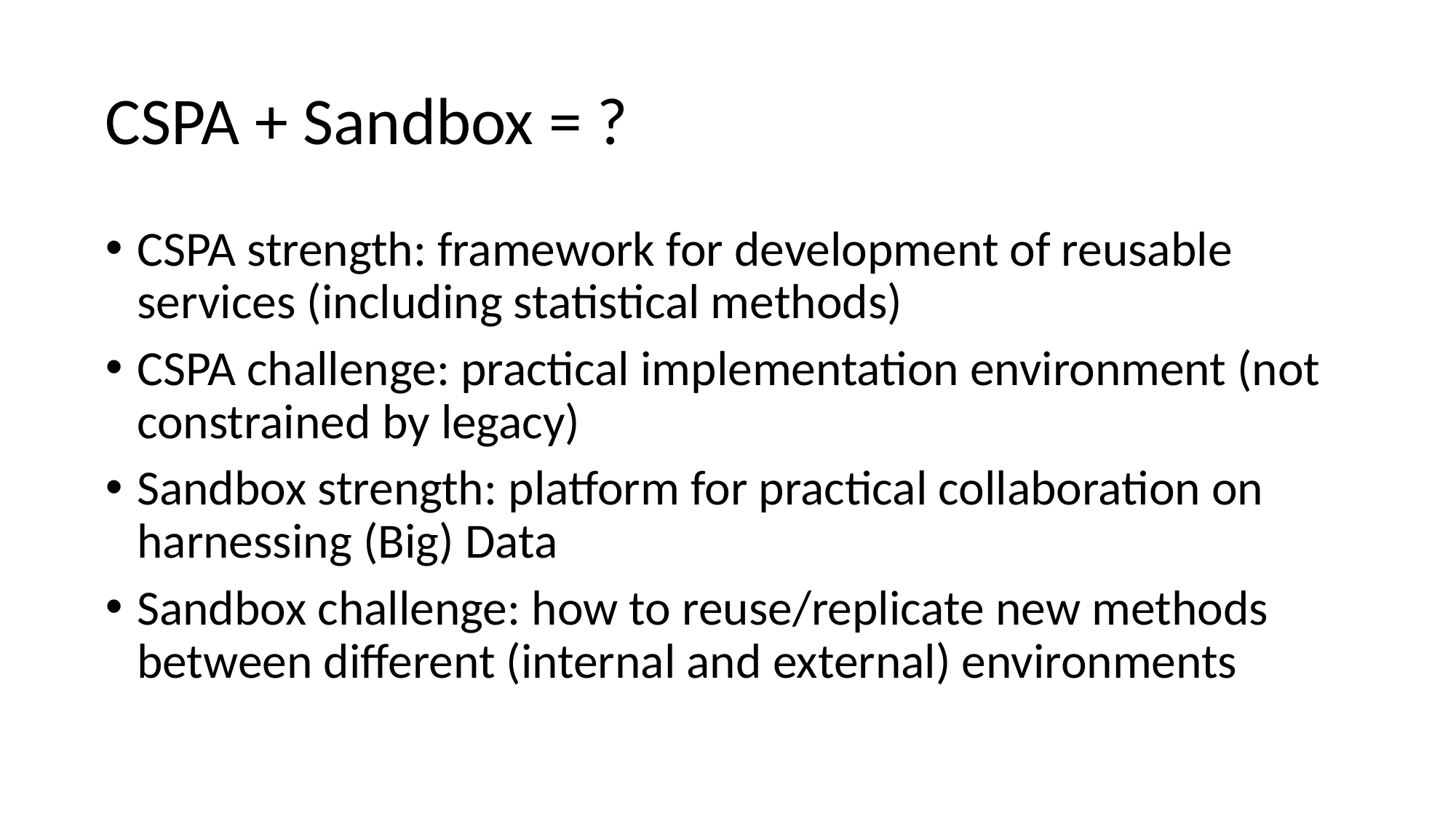

# CSPA + Sandbox = ?
CSPA strength: framework for development of reusable services (including statistical methods)
CSPA challenge: practical implementation environment (not constrained by legacy)
Sandbox strength: platform for practical collaboration on harnessing (Big) Data
Sandbox challenge: how to reuse/replicate new methods between different (internal and external) environments